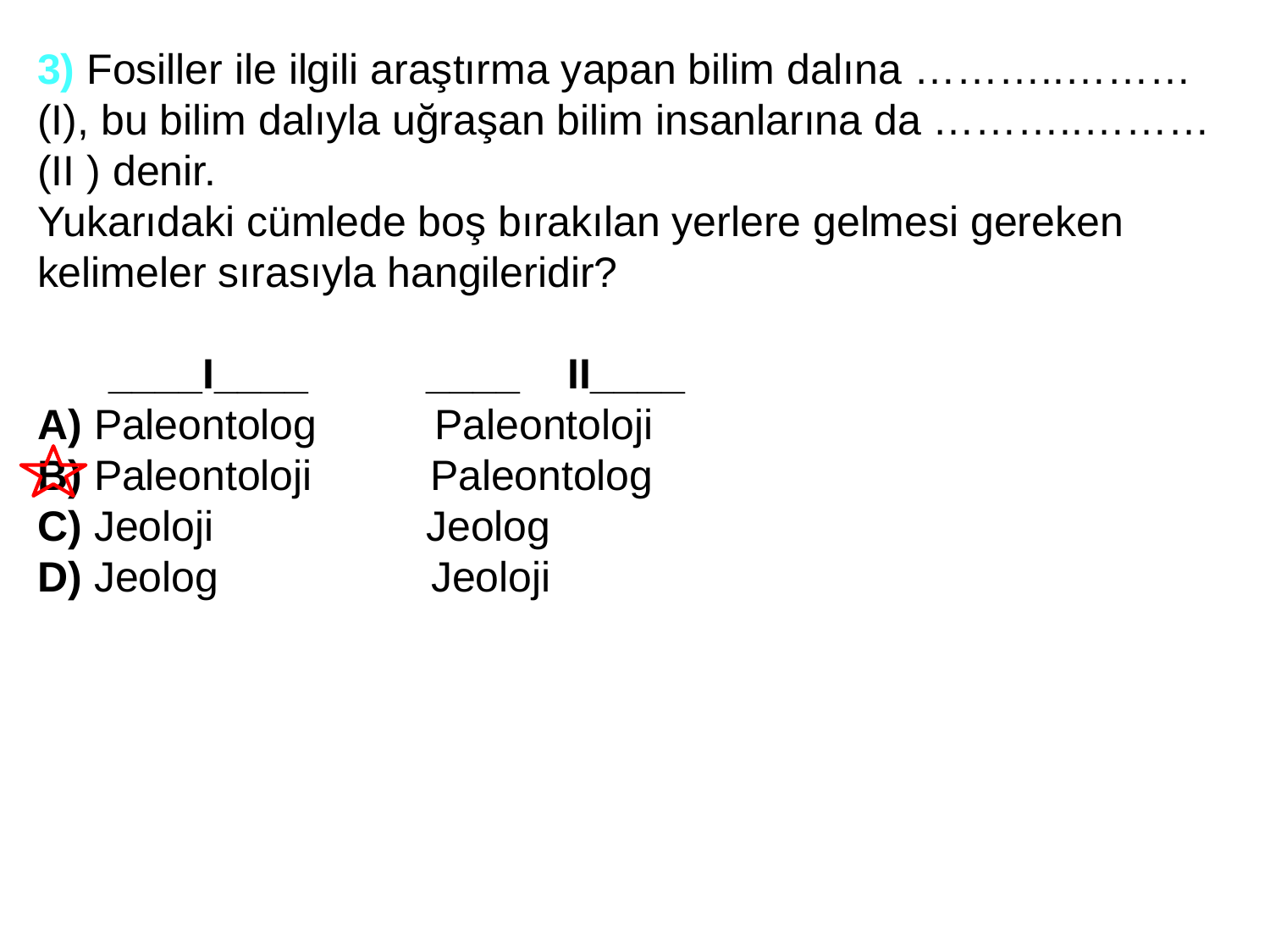

3) Fosiller ile ilgili araştırma yapan bilim dalına ………..……… (I), bu bilim dalıyla uğraşan bilim insanlarına da ………..……… (II ) denir.
Yukarıdaki cümlede boş bırakılan yerlere gelmesi gereken kelimeler sırasıyla hangileridir?

      ____I____          ____    II____
A) Paleontolog          Paleontoloji
B) Paleontoloji          Paleontolog
C) Jeoloji                  Jeolog
D) Jeolog                  Jeoloji